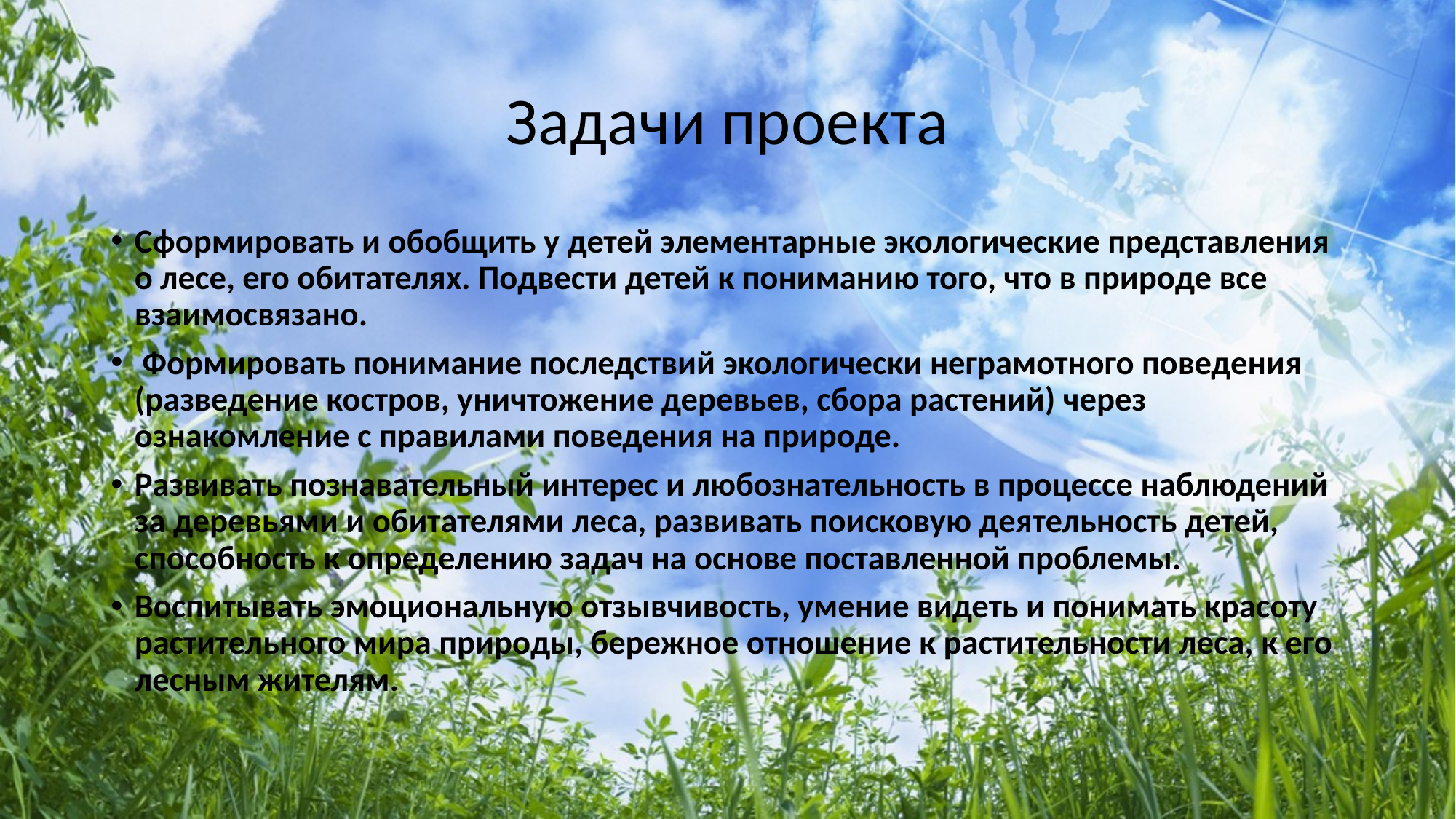

# Задачи проекта
Сформировать и обобщить у детей элементарные экологические представления о лесе, его обитателях. Подвести детей к пониманию того, что в природе все взаимосвязано.
 Формировать понимание последствий экологически неграмотного поведения (разведение костров, уничтожение деревьев, сбора растений) через ознакомление с правилами поведения на природе.
Развивать познавательный интерес и любознательность в процессе наблюдений за деревьями и обитателями леса, развивать поисковую деятельность детей, способность к определению задач на основе поставленной проблемы.
Воспитывать эмоциональную отзывчивость, умение видеть и понимать красоту растительного мира природы, бережное отношение к растительности леса, к его лесным жителям.